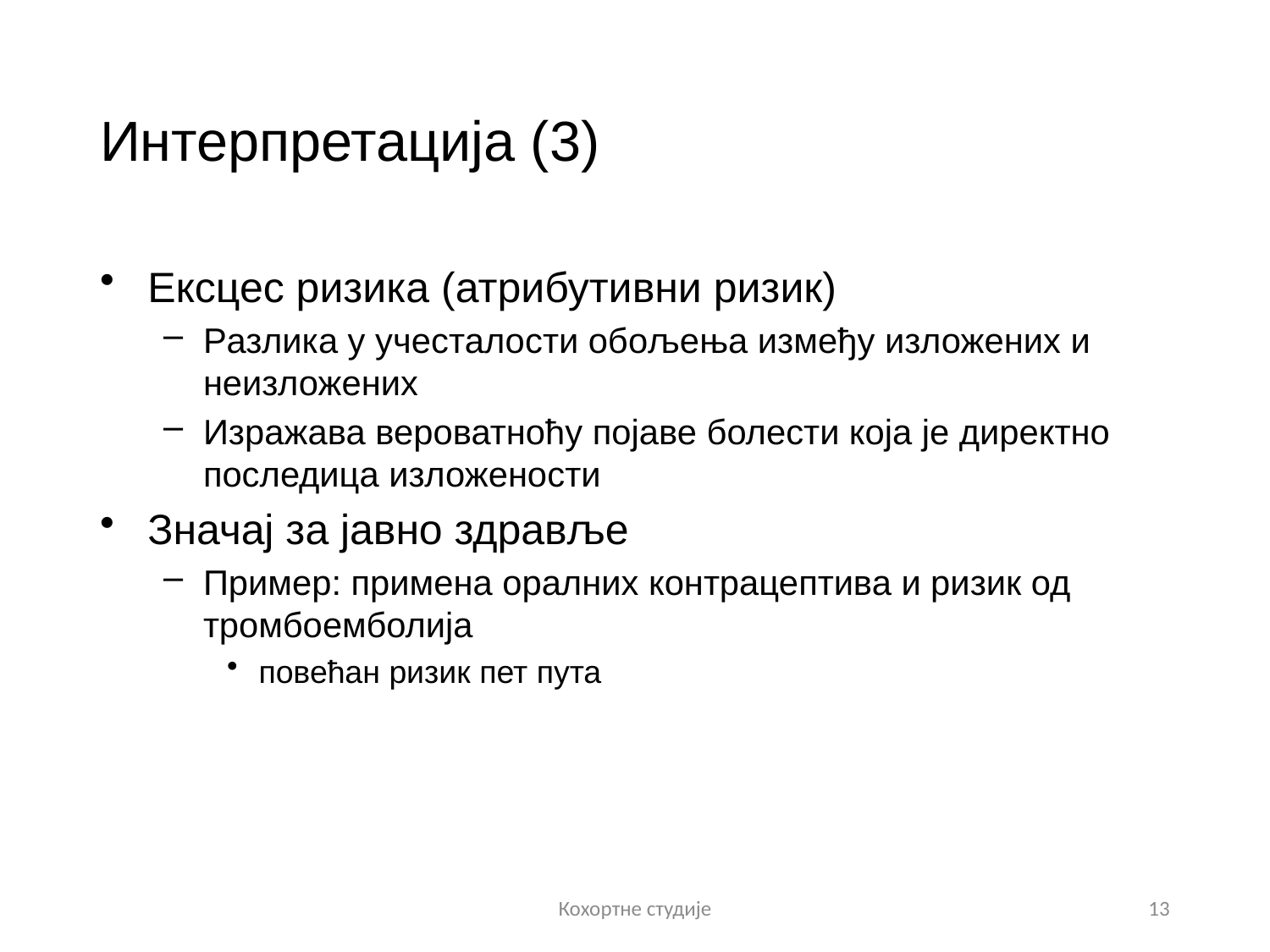

# Интерпретација (3)
Ексцес ризика (атрибутивни ризик)
Разлика у учесталости обољења између изложених и неизложених
Изражава вероватноћу појаве болести која је директно последица изложености
Значај за јавно здравље
Пример: примена оралних контрацептива и ризик од тромбоемболија
повећан ризик пет пута
Кохортне студије
13